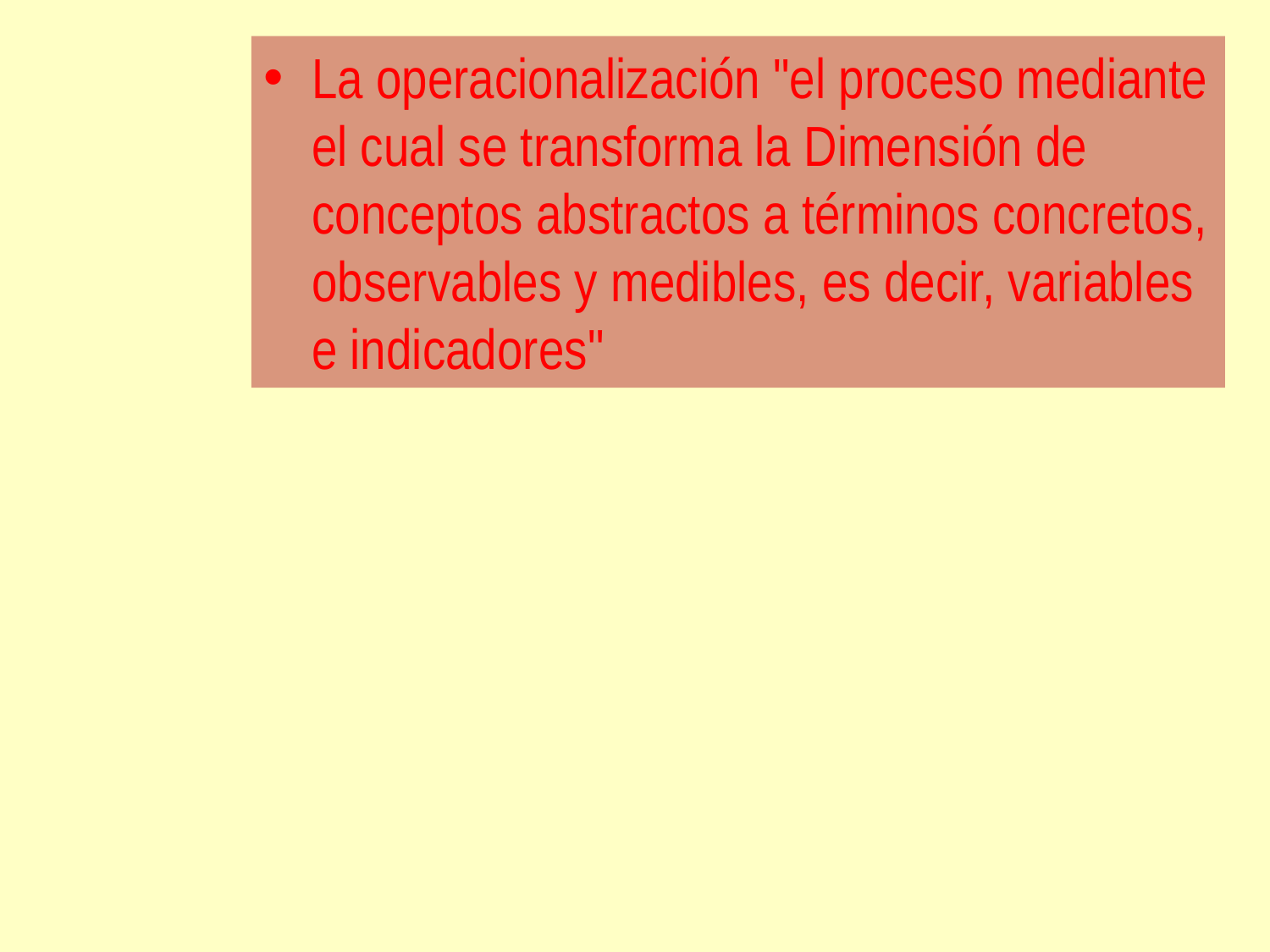

La operacionalización "el proceso mediante el cual se transforma la Dimensión de conceptos abstractos a términos concretos, observables y medibles, es decir, variables e indicadores"